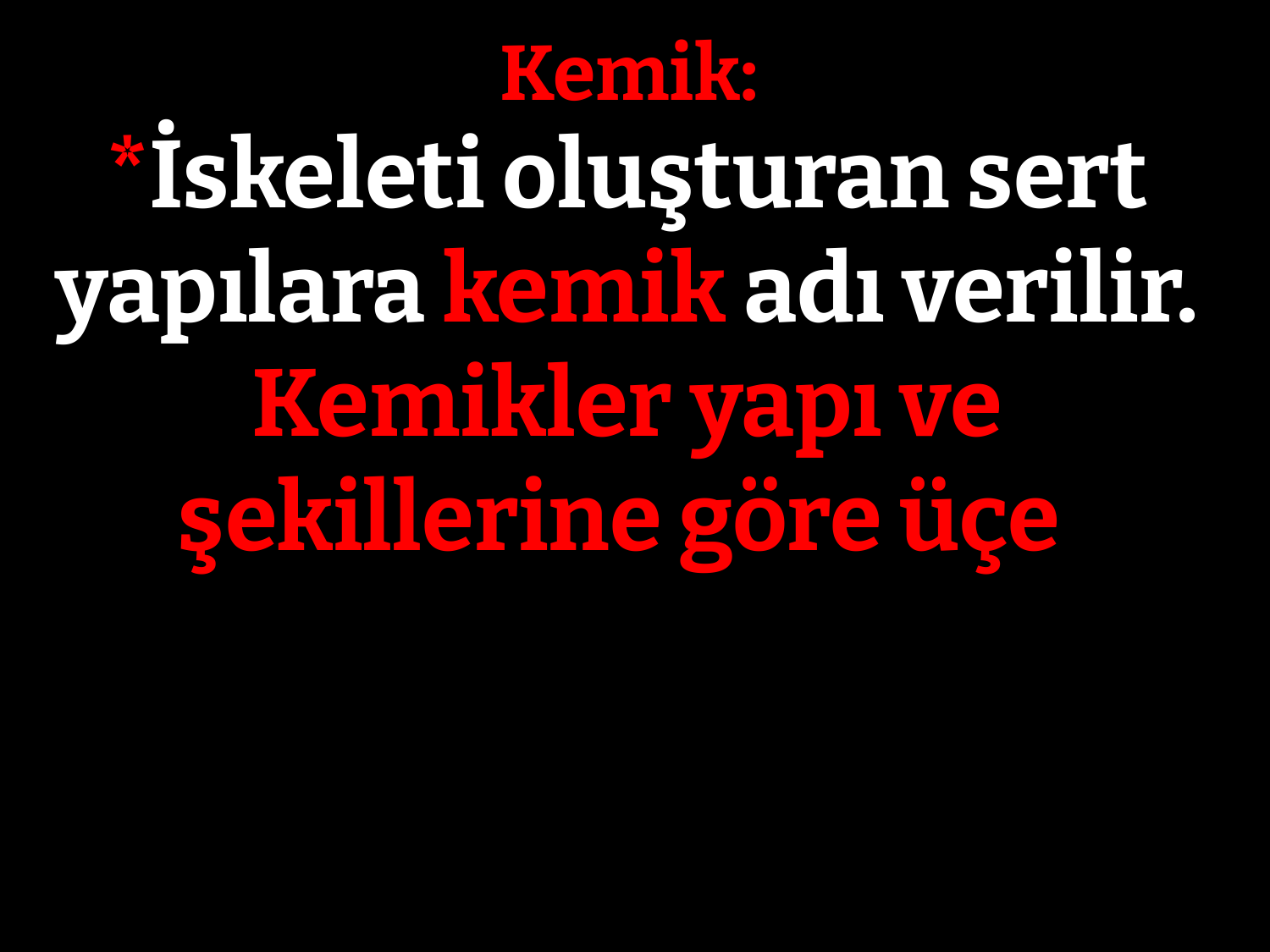

Kemik:
*İskeleti oluşturan sert yapılara kemik adı verilir. Kemikler yapı ve şekillerine göre üçe
#